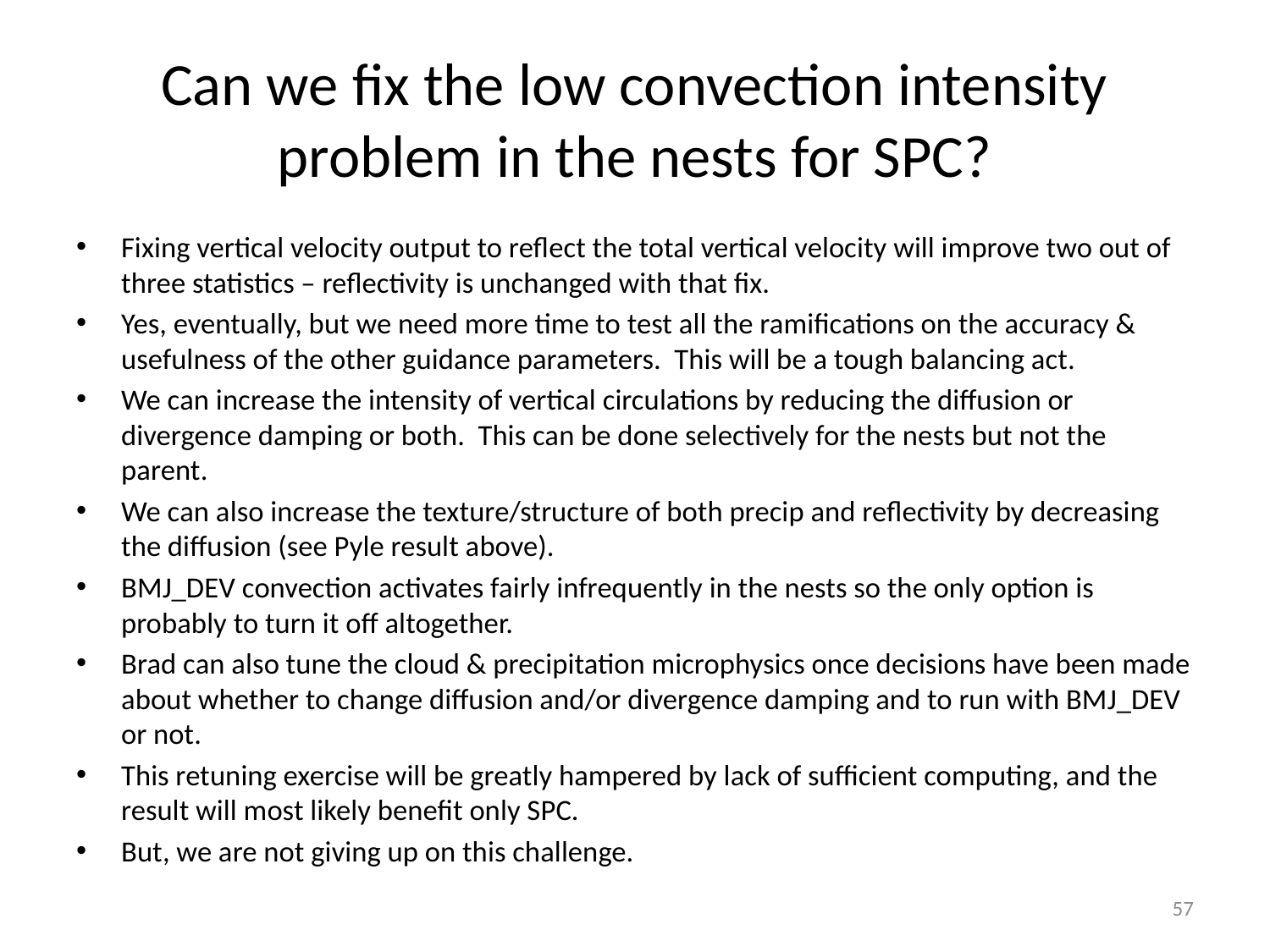

# Can we fix the low convection intensity problem in the nests for SPC?
Fixing vertical velocity output to reflect the total vertical velocity will improve two out of three statistics – reflectivity is unchanged with that fix.
Yes, eventually, but we need more time to test all the ramifications on the accuracy & usefulness of the other guidance parameters.  This will be a tough balancing act.
We can increase the intensity of vertical circulations by reducing the diffusion or divergence damping or both.  This can be done selectively for the nests but not the parent.
We can also increase the texture/structure of both precip and reflectivity by decreasing the diffusion (see Pyle result above).
BMJ_DEV convection activates fairly infrequently in the nests so the only option is probably to turn it off altogether.
Brad can also tune the cloud & precipitation microphysics once decisions have been made about whether to change diffusion and/or divergence damping and to run with BMJ_DEV or not.
This retuning exercise will be greatly hampered by lack of sufficient computing, and the result will most likely benefit only SPC.
But, we are not giving up on this challenge.
57